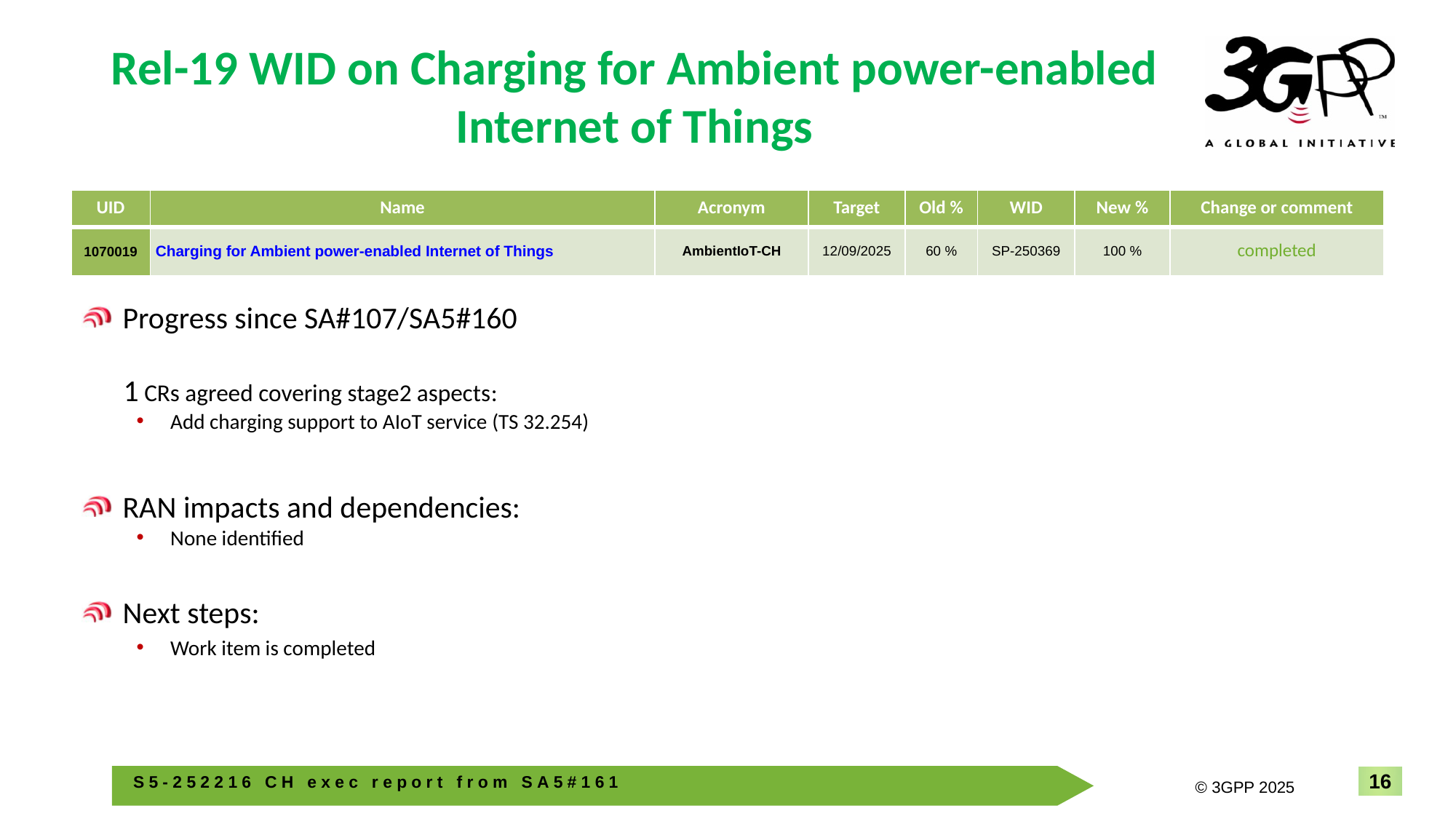

# Rel-19 WID on Charging for Ambient power-enabled Internet of Things
| UID | Name | Acronym | Target | Old % | WID | New % | Change or comment |
| --- | --- | --- | --- | --- | --- | --- | --- |
| 1070019 | Charging for Ambient power-enabled Internet of Things | AmbientIoT-CH | 12/09/2025 | 60 % | SP-250369 | 100 % | completed |
Progress since SA#107/SA5#160

      1 CRs agreed covering stage2 aspects:
Add charging support to AIoT service (TS 32.254)

RAN impacts and dependencies:
None identified

Next steps:
Work item is completed